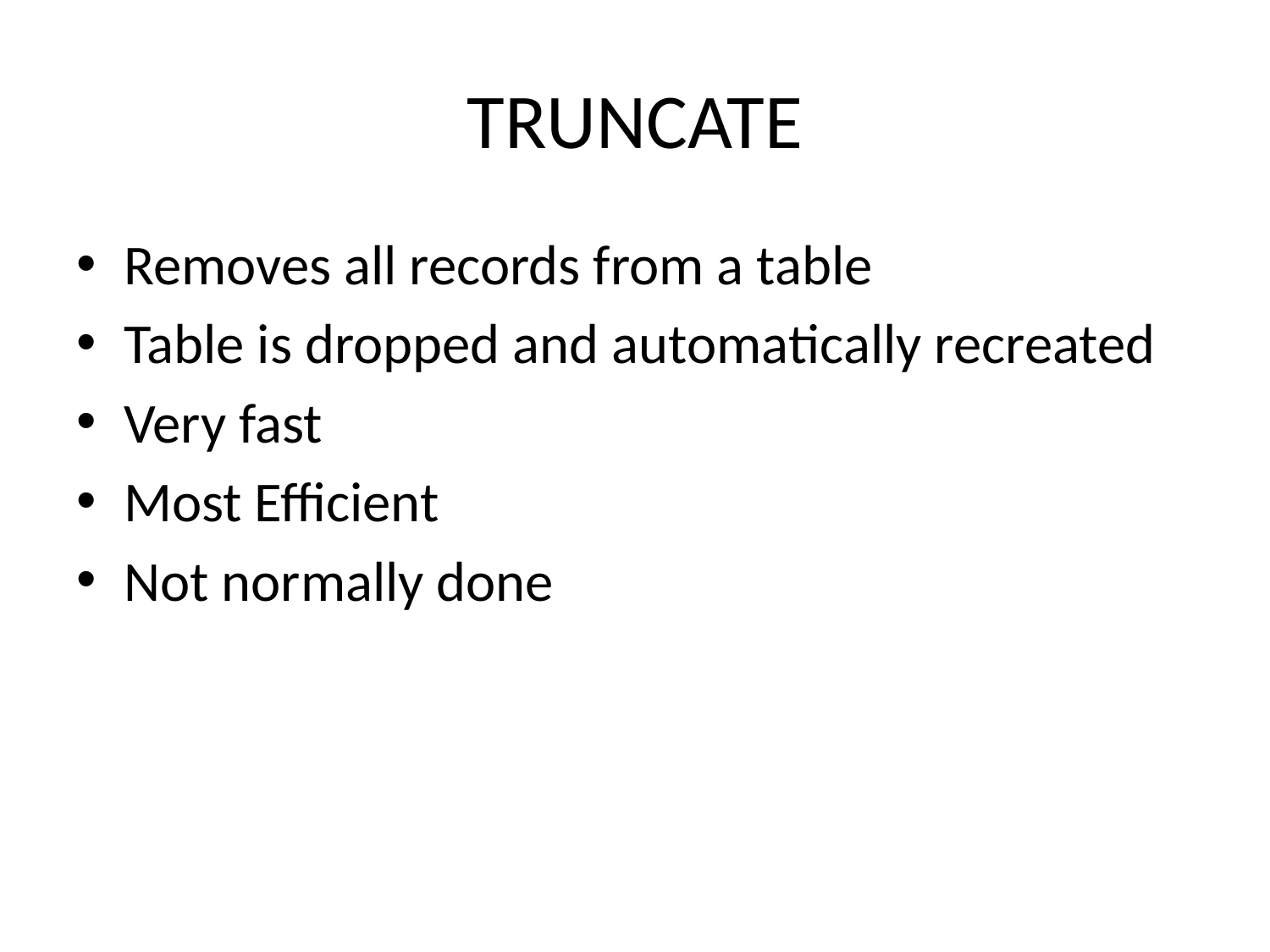

# TRUNCATE
Removes all records from a table
Table is dropped and automatically recreated
Very fast
Most Efficient
Not normally done